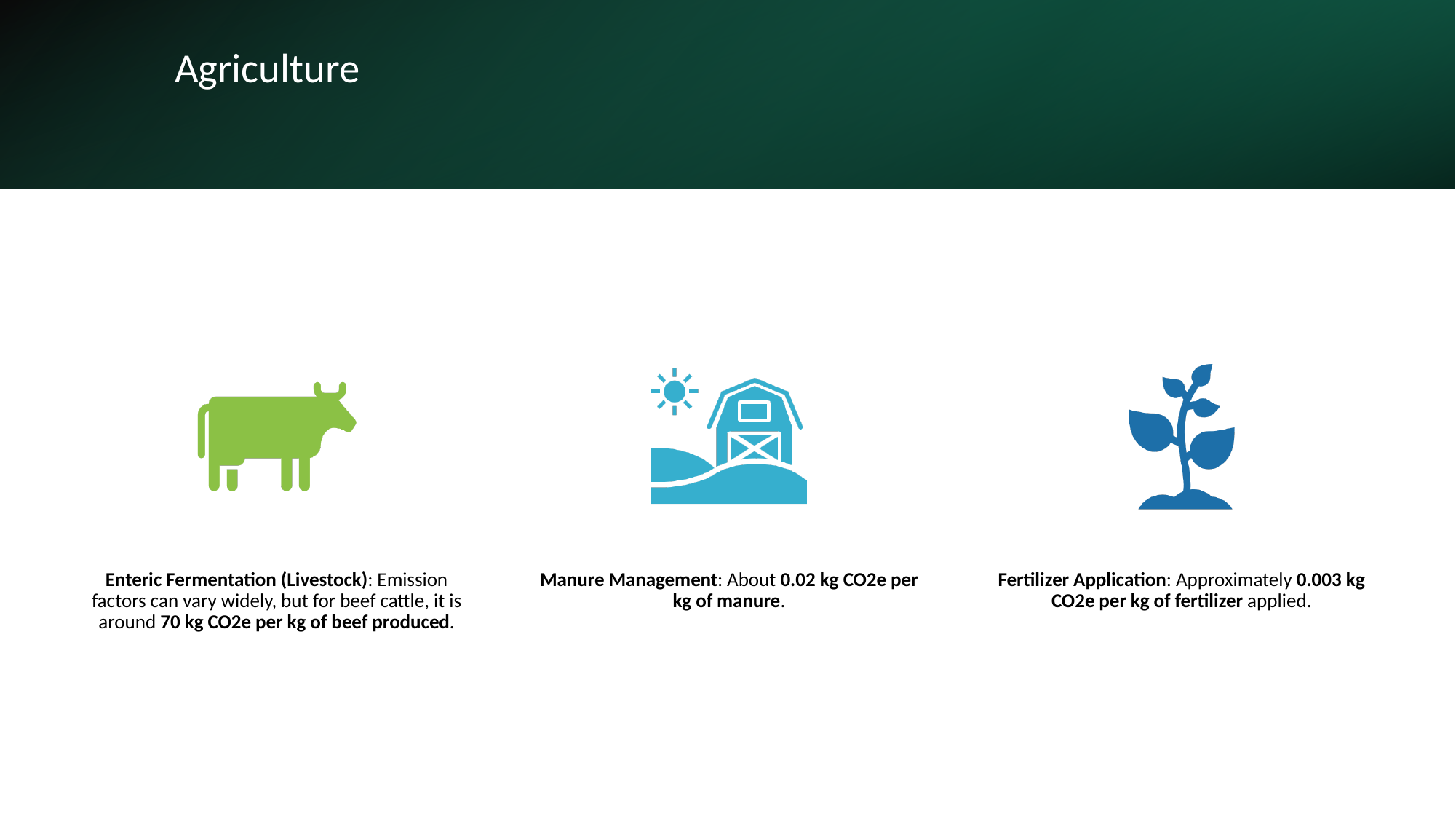

# Agriculture
Enteric Fermentation (Livestock): Emission factors can vary widely, but for beef cattle, it is around 70 kg CO2e per kg of beef produced.
Manure Management: About 0.02 kg CO2e per kg of manure.
Fertilizer Application: Approximately 0.003 kg CO2e per kg of fertilizer applied.